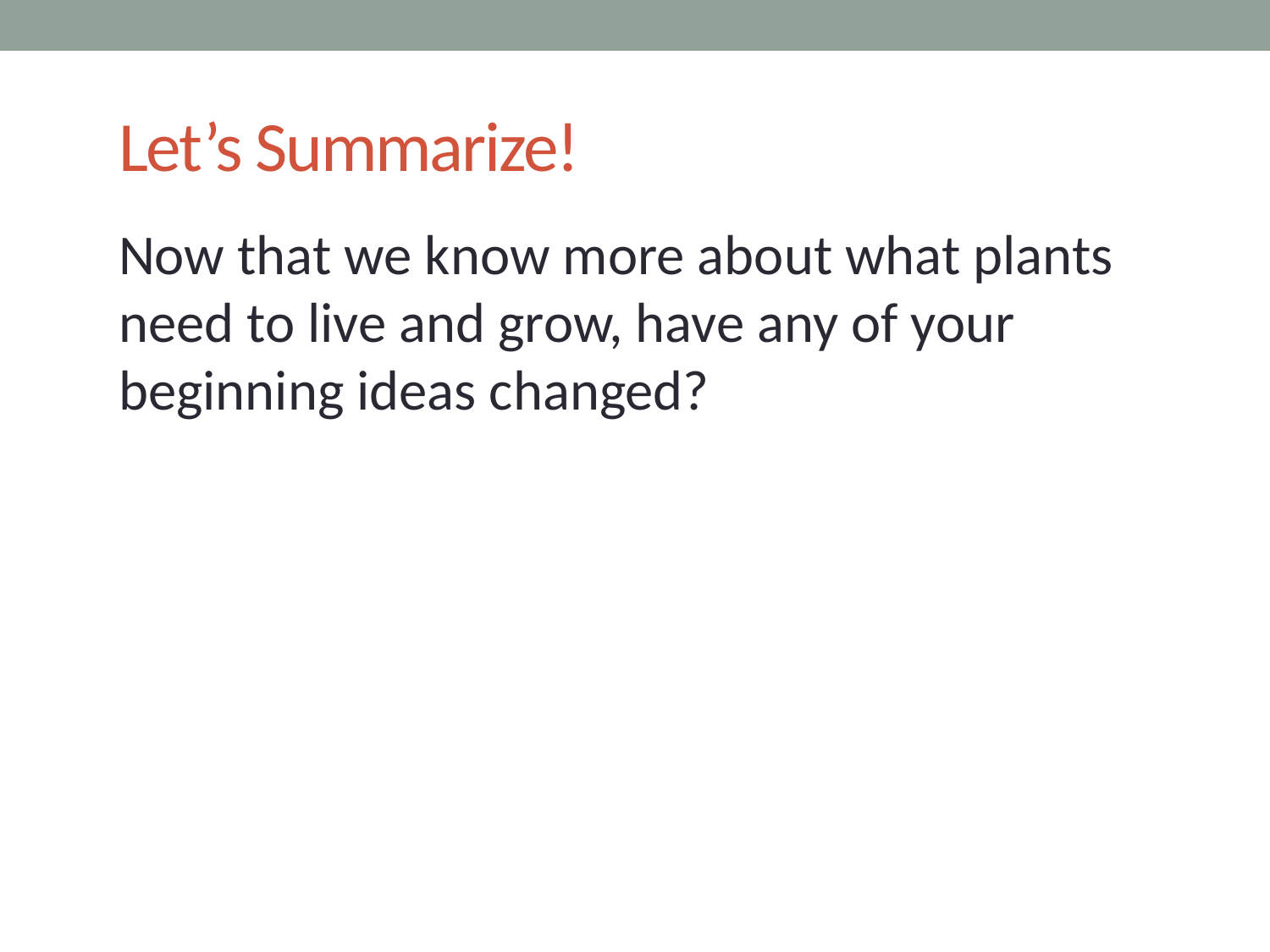

# Let’s Summarize!
Now that we know more about what plants need to live and grow, have any of your beginning ideas changed?